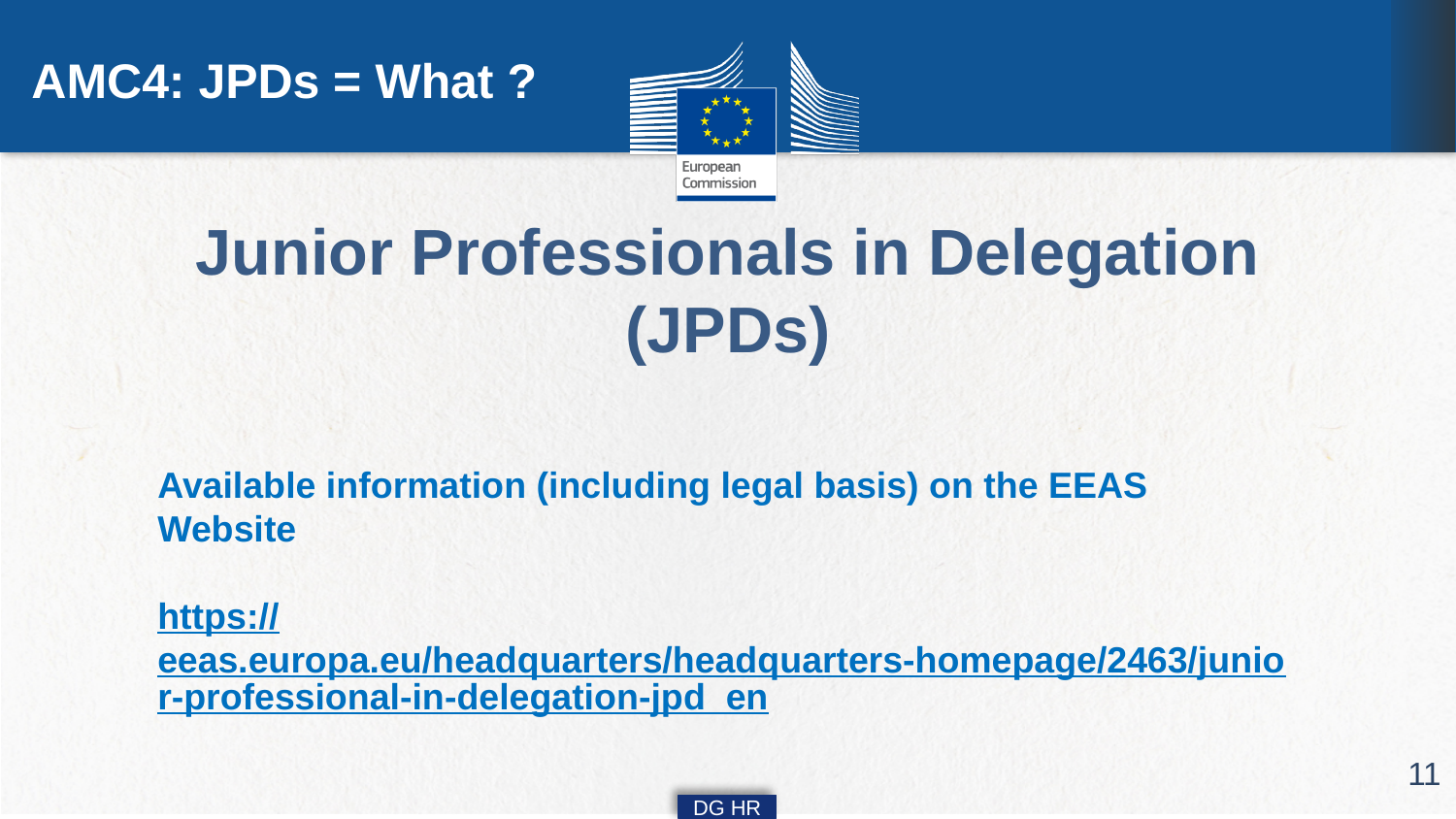

AMC4: JPDs = What ?
Junior Professionals in Delegation (JPDs)
Available information (including legal basis) on the EEAS Website

https://eeas.europa.eu/headquarters/headquarters-homepage/2463/junior-professional-in-delegation-jpd_en

11